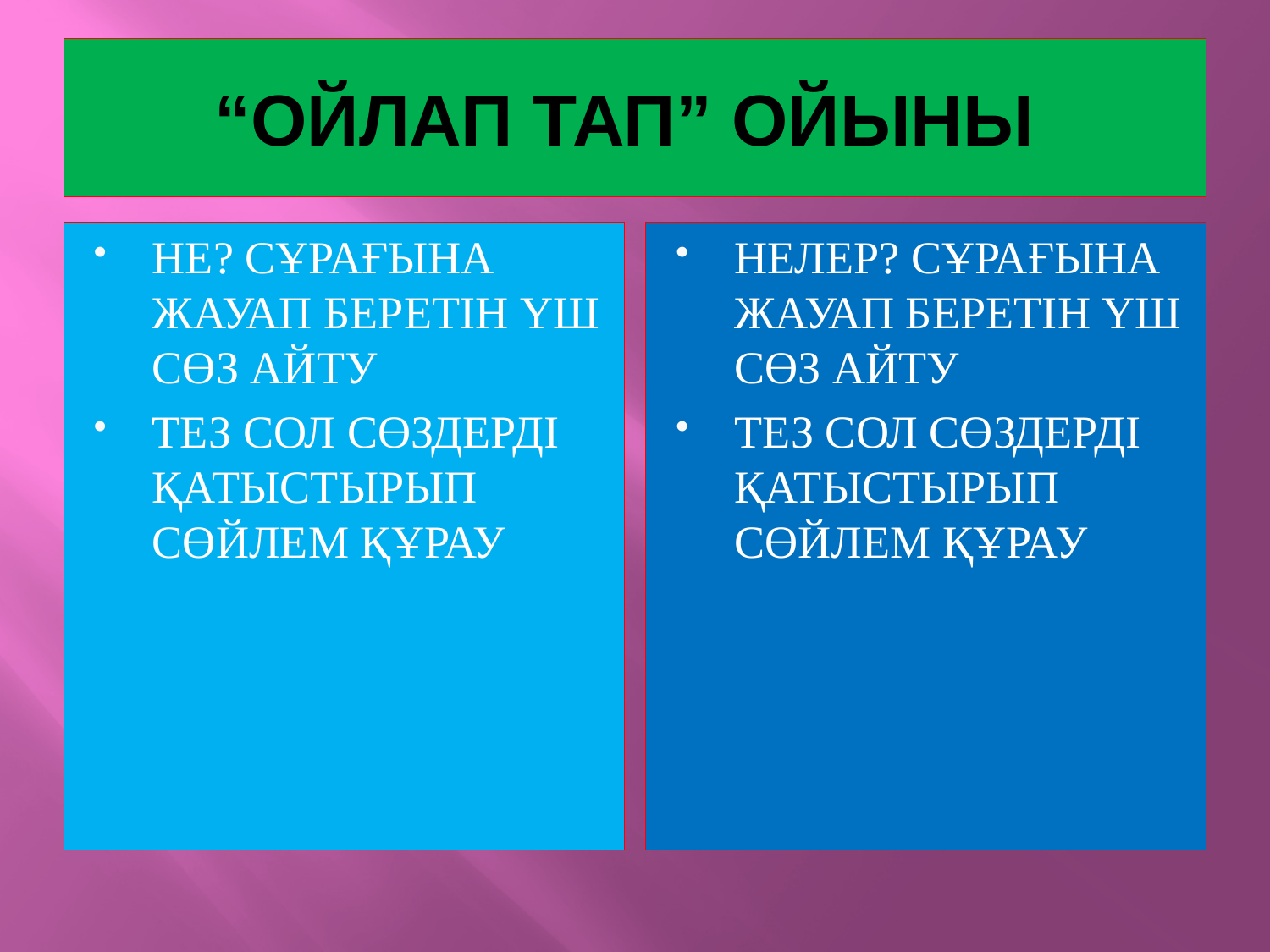

# “ОЙЛАП ТАП” ОЙЫНЫ
НЕ? СҰРАҒЫНА ЖАУАП БЕРЕТІН ҮШ СӨЗ АЙТУ
ТЕЗ СОЛ СӨЗДЕРДІ ҚАТЫСТЫРЫП СӨЙЛЕМ ҚҰРАУ
НЕЛЕР? СҰРАҒЫНА ЖАУАП БЕРЕТІН ҮШ СӨЗ АЙТУ
ТЕЗ СОЛ СӨЗДЕРДІ ҚАТЫСТЫРЫП СӨЙЛЕМ ҚҰРАУ